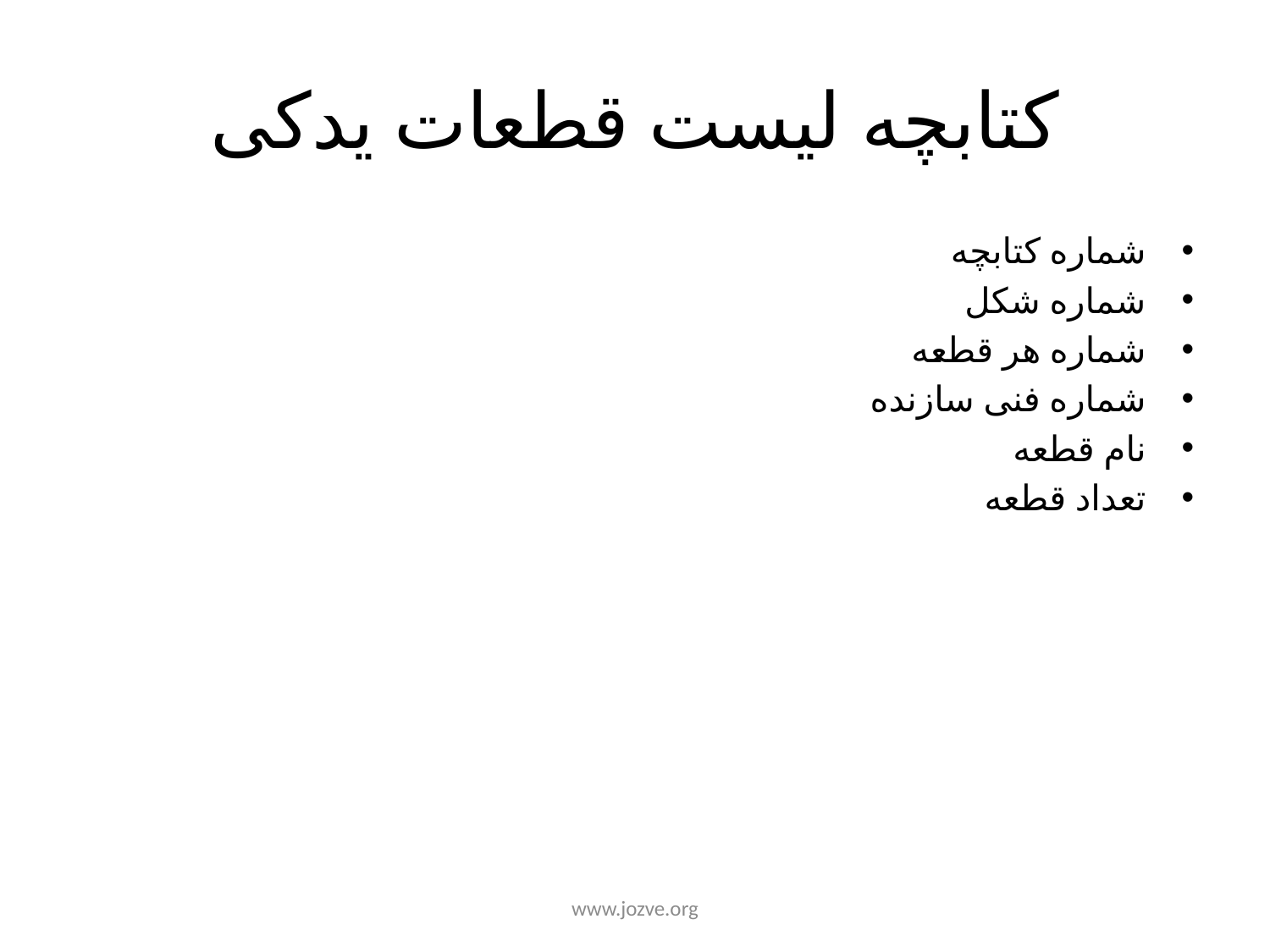

# کتابچه لیست قطعات یدکی
شماره کتابچه
شماره شکل
شماره هر قطعه
شماره فنی سازنده
نام قطعه
تعداد قطعه
www.jozve.org